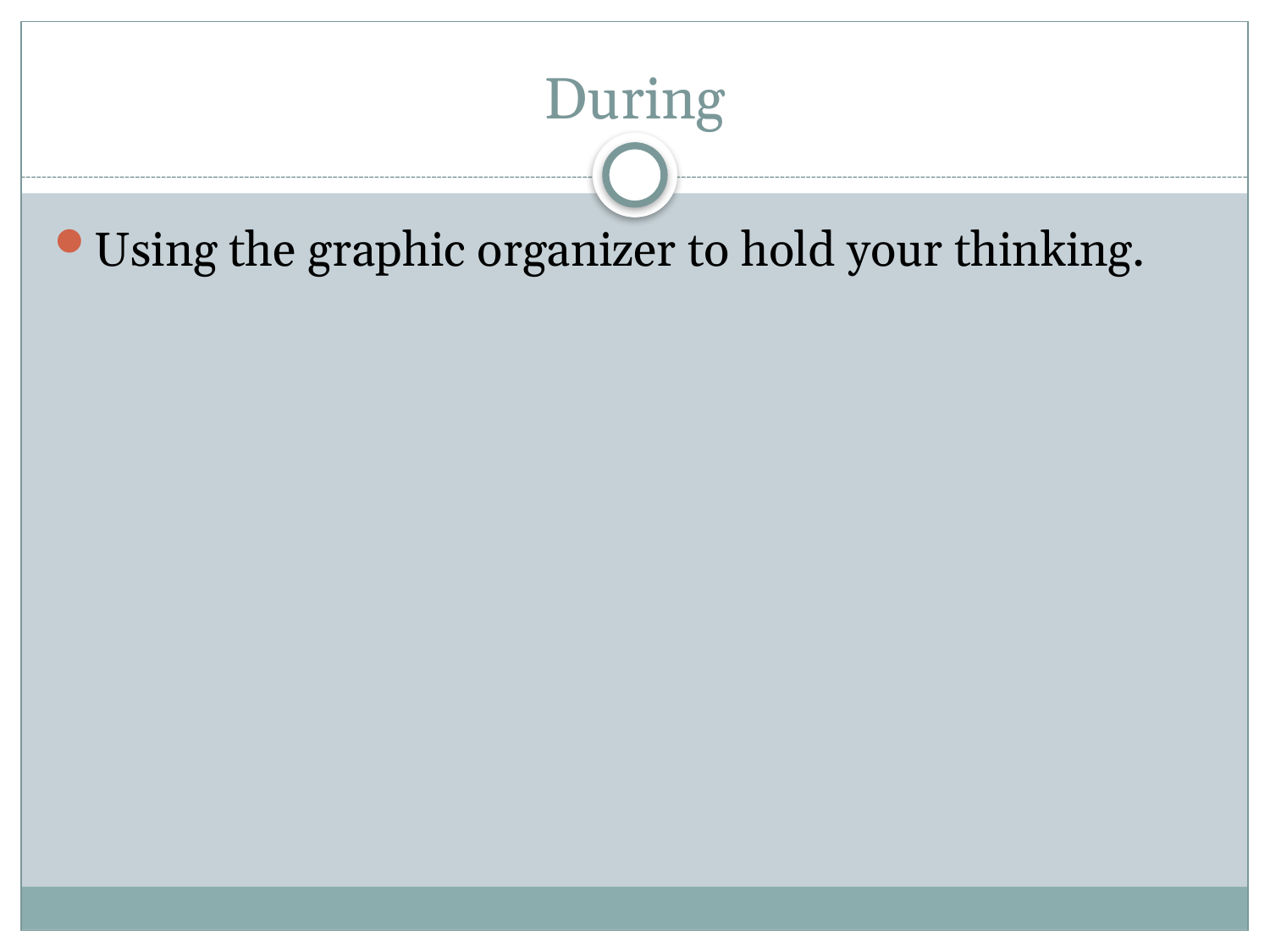

# During
Using the graphic organizer to hold your thinking.